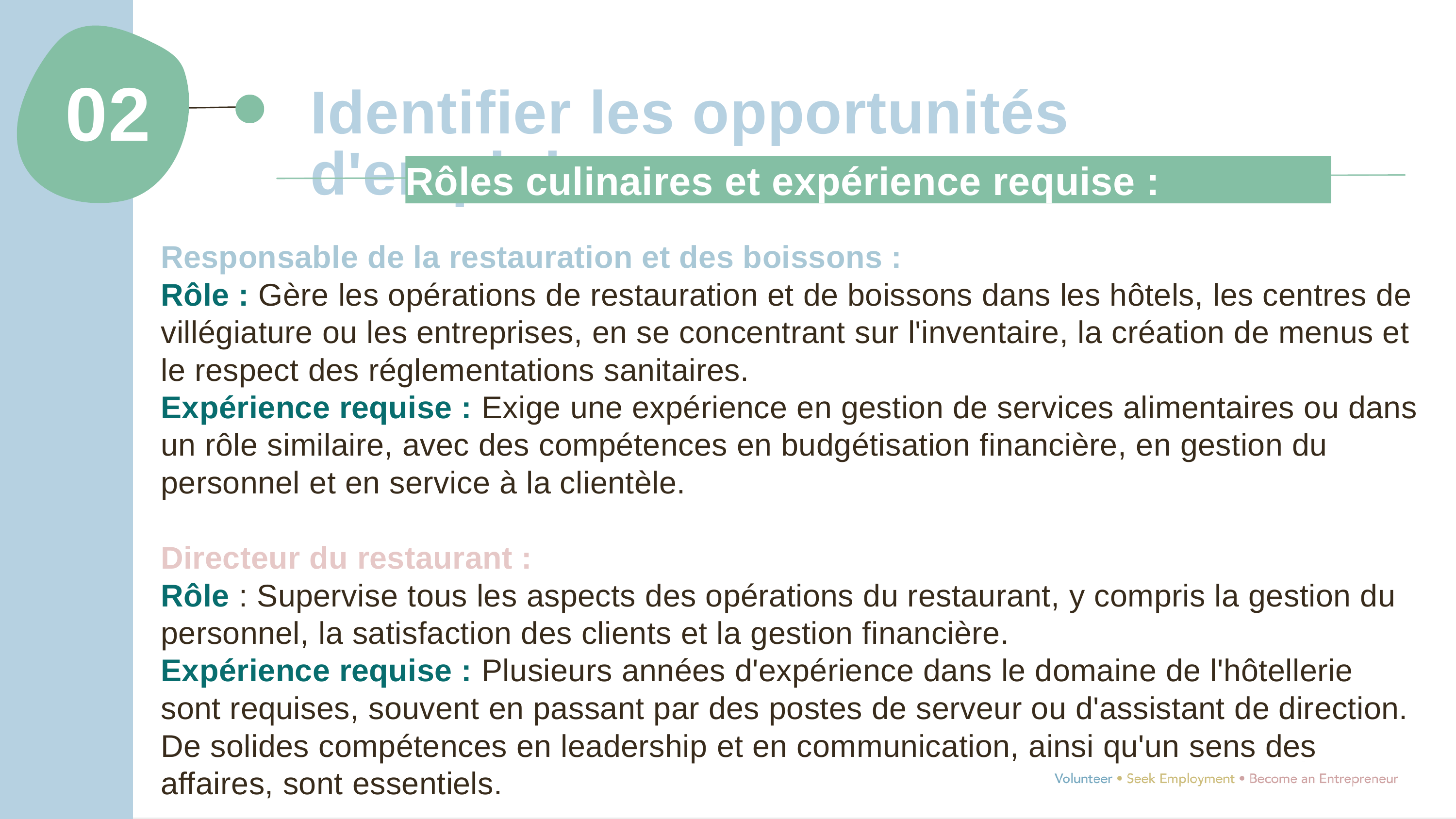

02
Identifier les opportunités d'emploi

Rôles culinaires et expérience requise :

Responsable de la restauration et des boissons :
Rôle : Gère les opérations de restauration et de boissons dans les hôtels, les centres de villégiature ou les entreprises, en se concentrant sur l'inventaire, la création de menus et le respect des réglementations sanitaires.
Expérience requise : Exige une expérience en gestion de services alimentaires ou dans un rôle similaire, avec des compétences en budgétisation financière, en gestion du personnel et en service à la clientèle.

Directeur du restaurant :
Rôle : Supervise tous les aspects des opérations du restaurant, y compris la gestion du personnel, la satisfaction des clients et la gestion financière.
Expérience requise : Plusieurs années d'expérience dans le domaine de l'hôtellerie sont requises, souvent en passant par des postes de serveur ou d'assistant de direction. De solides compétences en leadership et en communication, ainsi qu'un sens des affaires, sont essentiels.